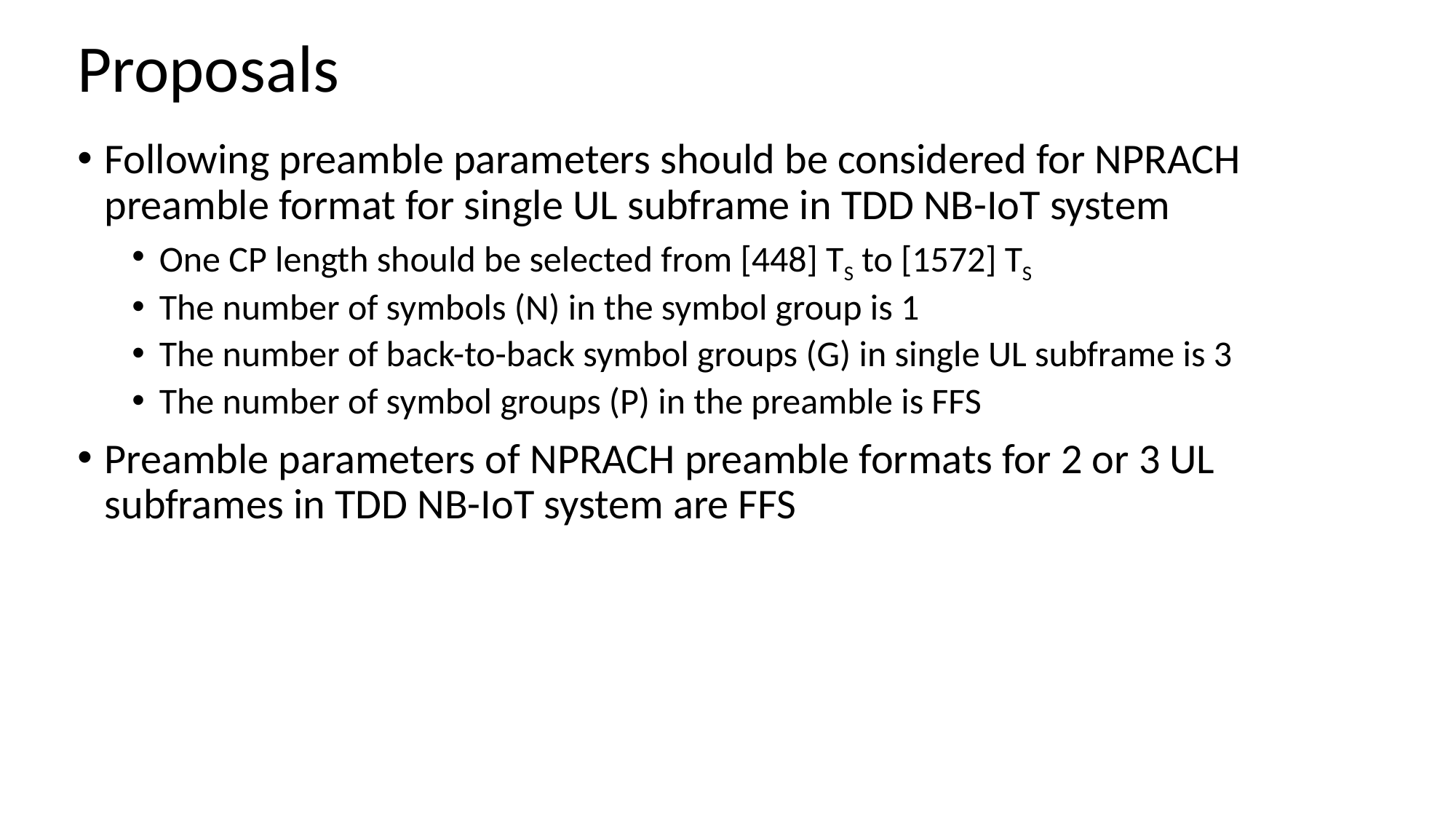

# Proposals
Following preamble parameters should be considered for NPRACH preamble format for single UL subframe in TDD NB-IoT system
One CP length should be selected from [448] TS to [1572] TS
The number of symbols (N) in the symbol group is 1
The number of back-to-back symbol groups (G) in single UL subframe is 3
The number of symbol groups (P) in the preamble is FFS
Preamble parameters of NPRACH preamble formats for 2 or 3 UL subframes in TDD NB-IoT system are FFS